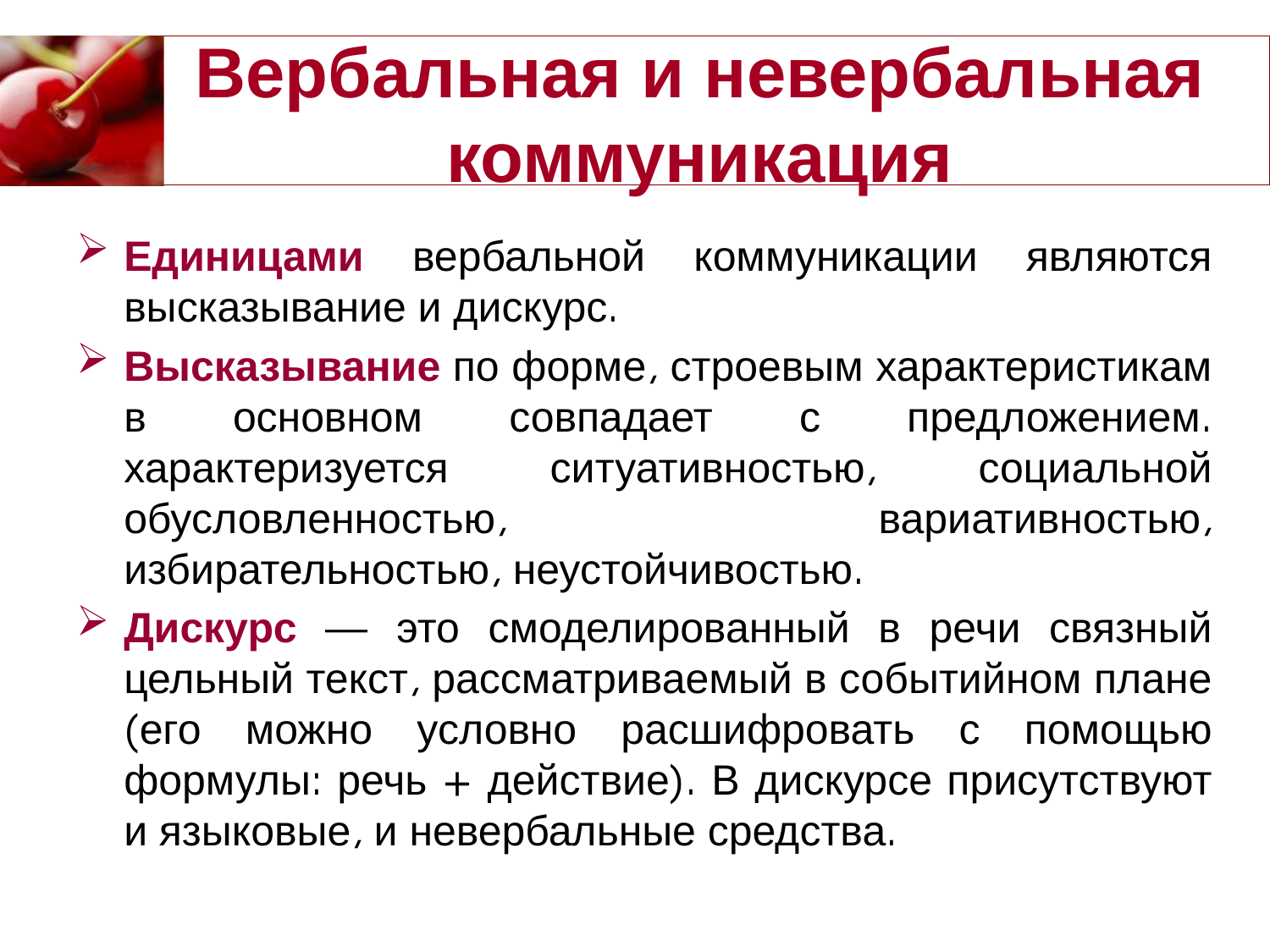

# Вербальная и невербальная коммуникация
Единицами вербальной коммуникации являются высказывание и дискурс.
Высказывание по форме, строевым характеристикам в основном совпадает с предложением. характеризуется ситуативностью, социальной обусловленностью, вариативностью, избирательностью, неустойчивостью.
Дискурс — это смоделированный в речи связный цельный текст, рассматриваемый в событийном плане (его можно условно расшифровать с помощью формулы: речь + действие). В дискурсе присутствуют и языковые, и невербальные средства.